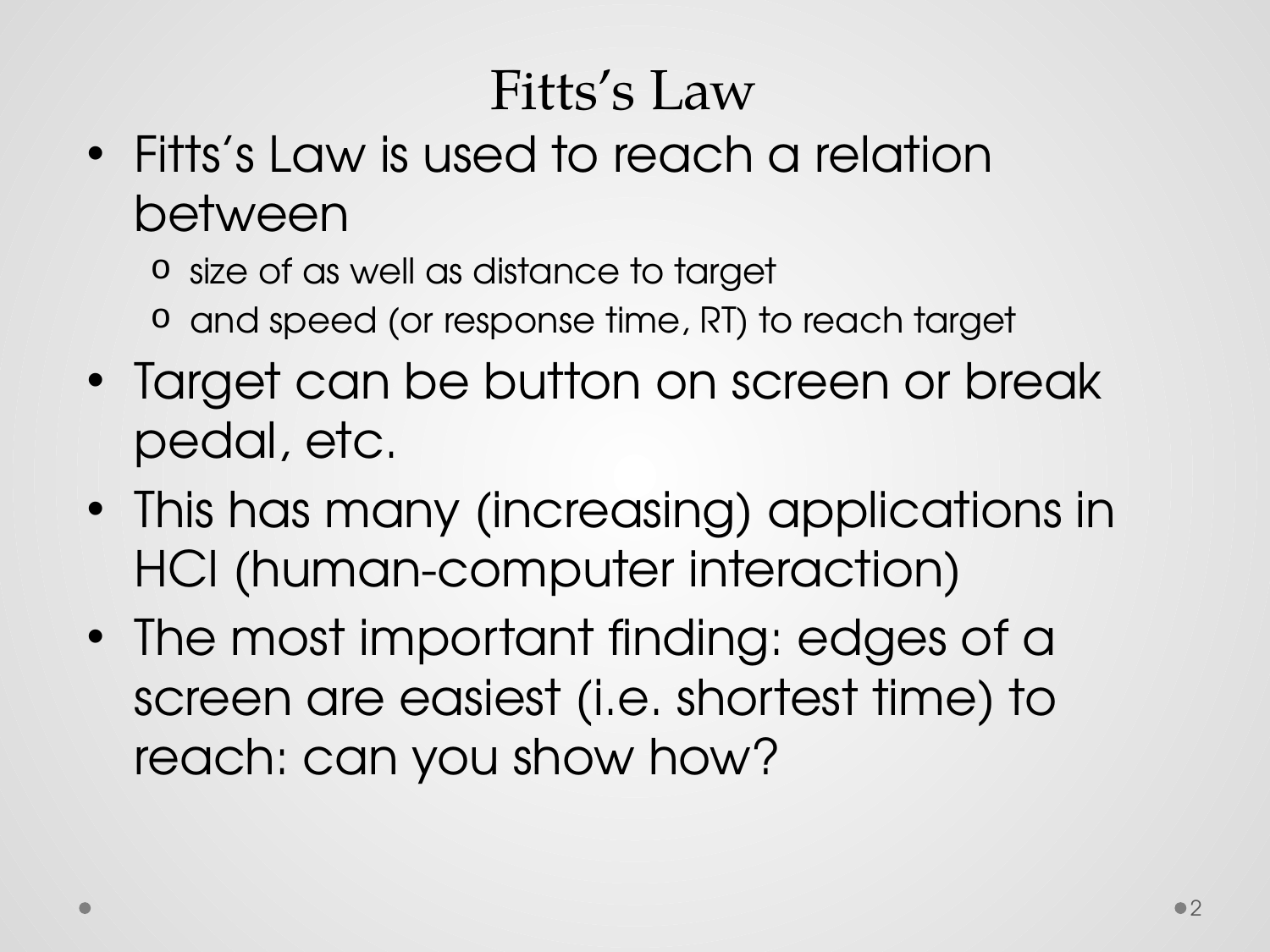

# Fitts’s Law

Fitts’s Law is used to reach a relation between
size of as well as distance to target
and speed (or response time, RT) to reach target
Target can be button on screen or break pedal, etc.
This has many (increasing) applications in HCI (human-computer interaction)
The most important finding: edges of a screen are easiest (i.e. shortest time) to reach: can you show how?

2